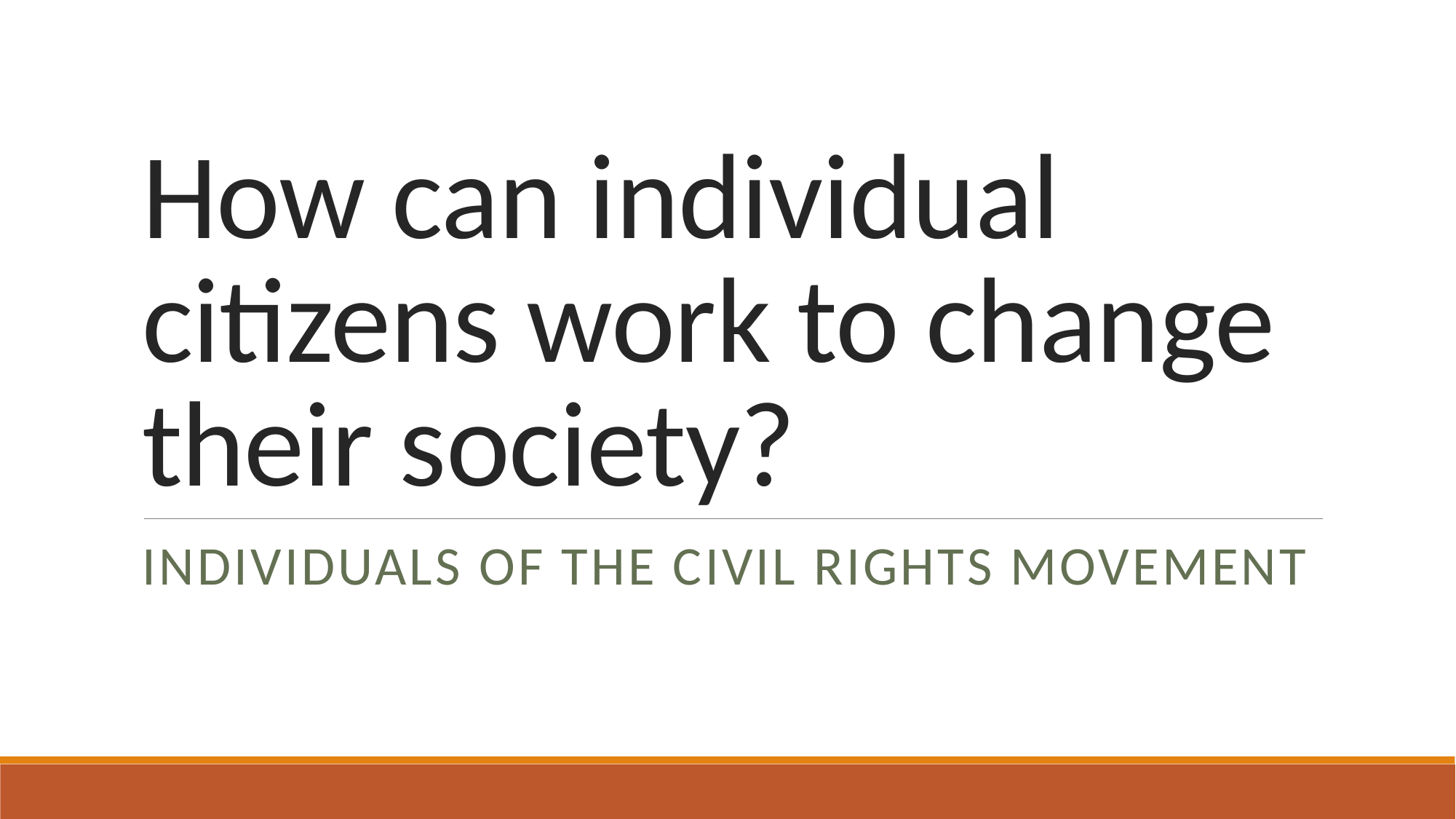

# How can individual citizens work to change their society?
Individuals of the civil rights movement